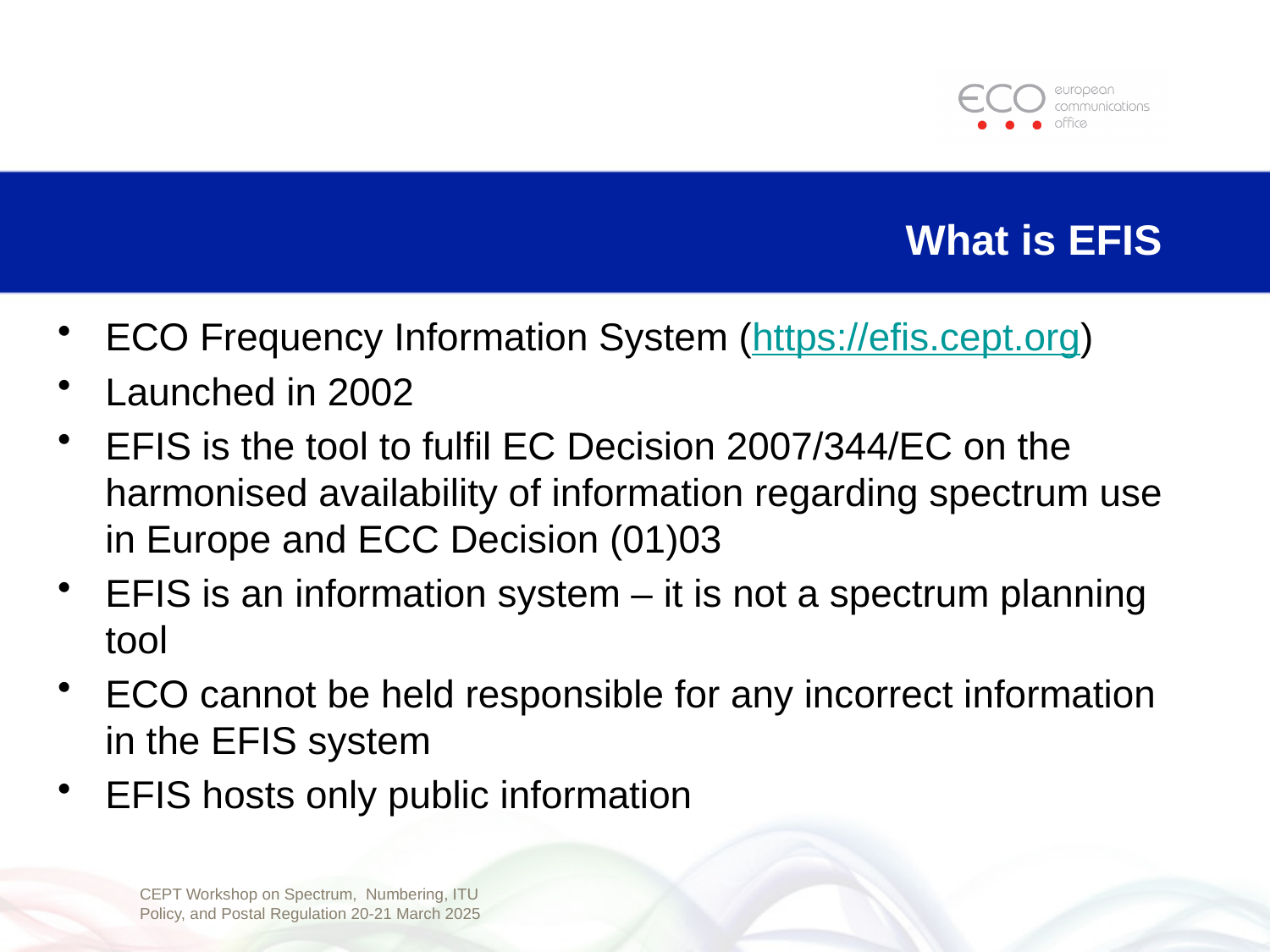

# What is EFIS
ECO Frequency Information System (https://efis.cept.org)
Launched in 2002
EFIS is the tool to fulfil EC Decision 2007/344/EC on the harmonised availability of information regarding spectrum use in Europe and ECC Decision (01)03
EFIS is an information system – it is not a spectrum planning tool
ECO cannot be held responsible for any incorrect information in the EFIS system
EFIS hosts only public information
CEPT Workshop on Spectrum,  Numbering, ITU Policy, and Postal Regulation 20-21 March 2025